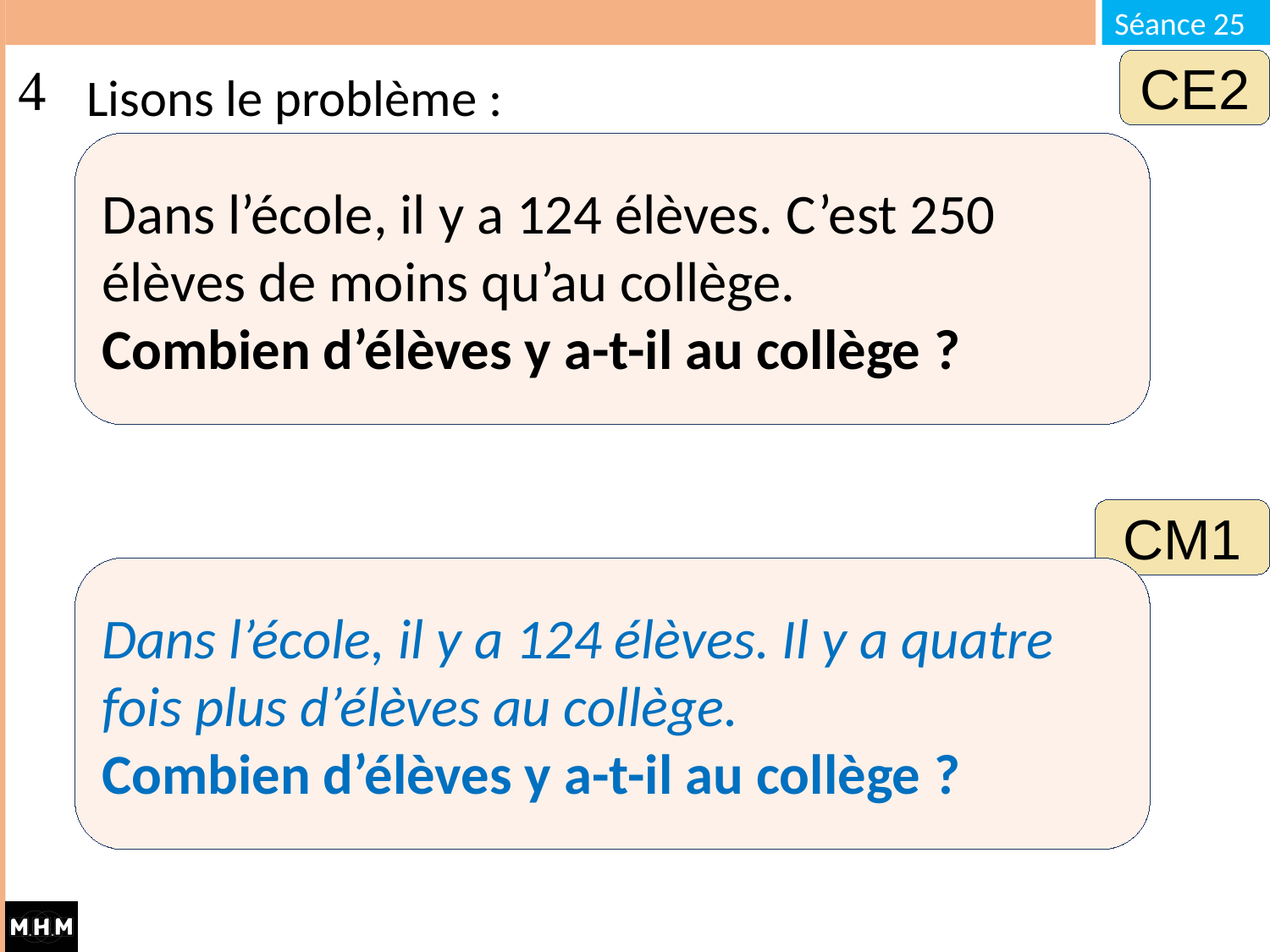

# Lisons le problème :
CE2
Dans l’école, il y a 124 élèves. C’est 250 élèves de moins qu’au collège.
Combien d’élèves y a-t-il au collège ?
CM1
Dans l’école, il y a 124 élèves. Il y a quatre fois plus d’élèves au collège.
Combien d’élèves y a-t-il au collège ?